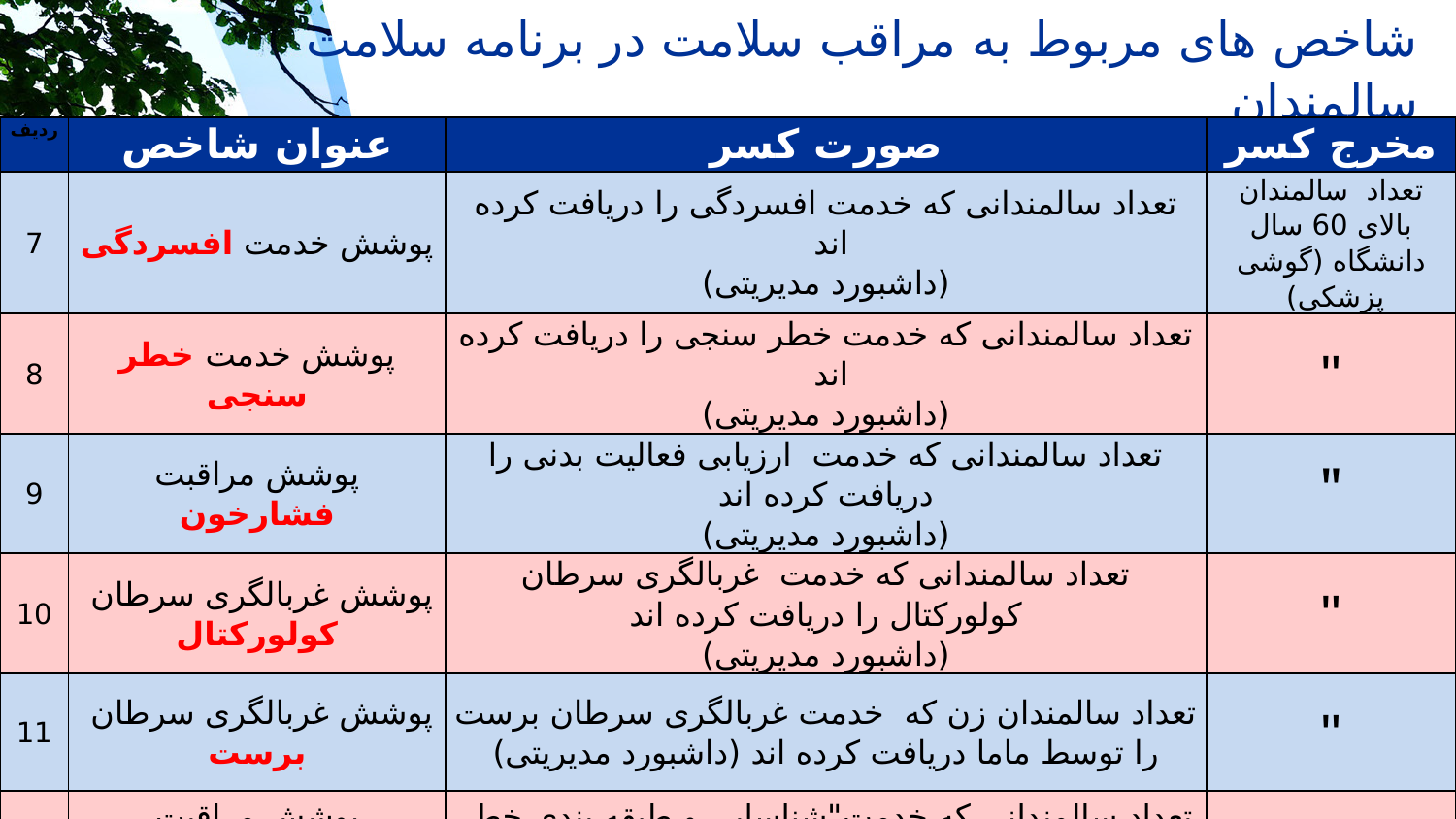

# شاخص های مربوط به مراقب سلامت در برنامه سلامت سالمندان
| ردیف | عنوان شاخص | صورت کسر | مخرج کسر |
| --- | --- | --- | --- |
| 7 | پوشش خدمت افسردگی | تعداد سالمندانی که خدمت افسردگی را دریافت کرده اند (داشبورد مدیریتی) | تعداد سالمندان بالای 60 سال دانشگاه (گوشی پزشکی) |
| 8 | پوشش خدمت خطر سنجی | تعداد سالمندانی که خدمت خطر سنجی را دریافت کرده اند (داشبورد مدیریتی) | " |
| 9 | پوشش مراقبت فشارخون | تعداد سالمندانی که خدمت ارزیابی فعالیت بدنی را دریافت کرده اند (داشبورد مدیریتی) | " |
| 10 | پوشش غربالگری سرطان کولورکتال | تعداد سالمندانی که خدمت غربالگری سرطان کولورکتال را دریافت کرده اند (داشبورد مدیریتی) | " |
| 11 | پوشش غربالگری سرطان برست | تعداد سالمندان زن که خدمت غربالگری سرطان برست را توسط ماما دریافت کرده اند (داشبورد مدیریتی) | " |
| 12 | پوشش مراقبت شناسایی و طبقه بندی خطر پذیری سالمندان | تعداد سالمندانی که خدمت"شناسایی و طبقه بندی خطر پذیری سالمندان" را دریافت کرده اند (داشبورد مدیریتی) | " |